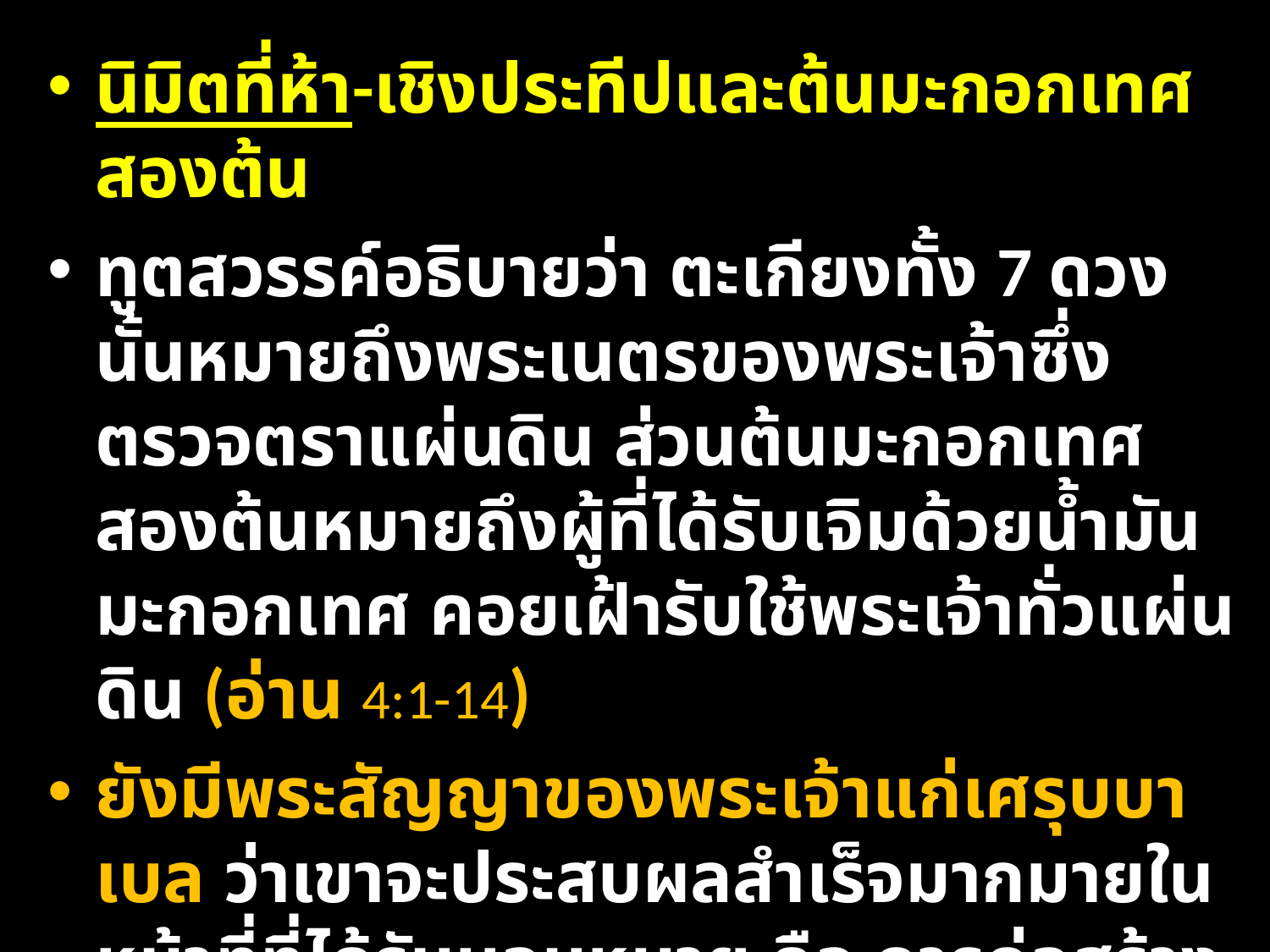

นิมิตที่ห้า-เชิงประทีปและต้นมะกอกเทศสองต้น
ทูตสวรรค์อธิบายว่า ตะเกียงทั้ง 7 ดวงนั้นหมายถึงพระเนตรของพระเจ้าซึ่งตรวจตราแผ่นดิน ส่วนต้นมะกอกเทศสองต้นหมายถึงผู้ที่ได้รับเจิมด้วยน้ำมันมะกอกเทศ คอยเฝ้ารับใช้พระเจ้าทั่วแผ่นดิน (อ่าน 4:1-14)
ยังมีพระสัญญาของพระเจ้าแก่เศรุบบาเบล ว่าเขาจะประสบผลสำเร็จมากมายในหน้าที่ที่ได้รับมอบหมาย คือ การก่อสร้างพระวิหาร แต่ไม่ใช่ด้วยอำนาจของเขาเอง แต่ด้วยพระจิตของพระเจ้าที่ประทับอยู่กับเขา (อ่าน 4:6ข-10ก)